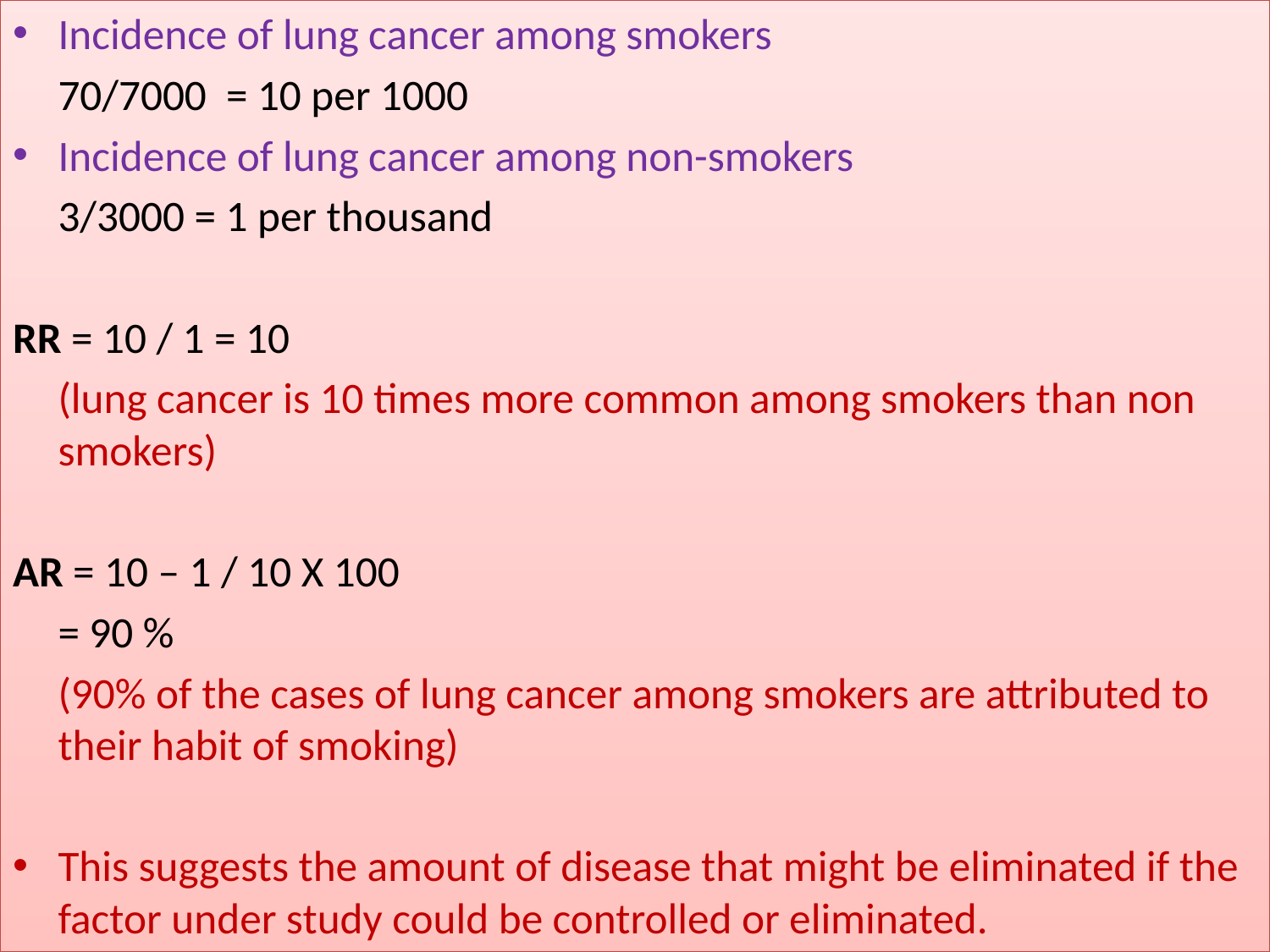

Incidence of lung cancer among smokers
		70/7000  = 10 per 1000
Incidence of lung cancer among non-smokers
		3/3000 = 1 per thousand

RR = 10 / 1 = 10
	(lung cancer is 10 times more common among smokers than non smokers)

AR = 10 – 1 / 10 X 100
		= 90 %
	(90% of the cases of lung cancer among smokers are attributed to their habit of smoking)

This suggests the amount of disease that might be eliminated if the factor under study could be controlled or eliminated.